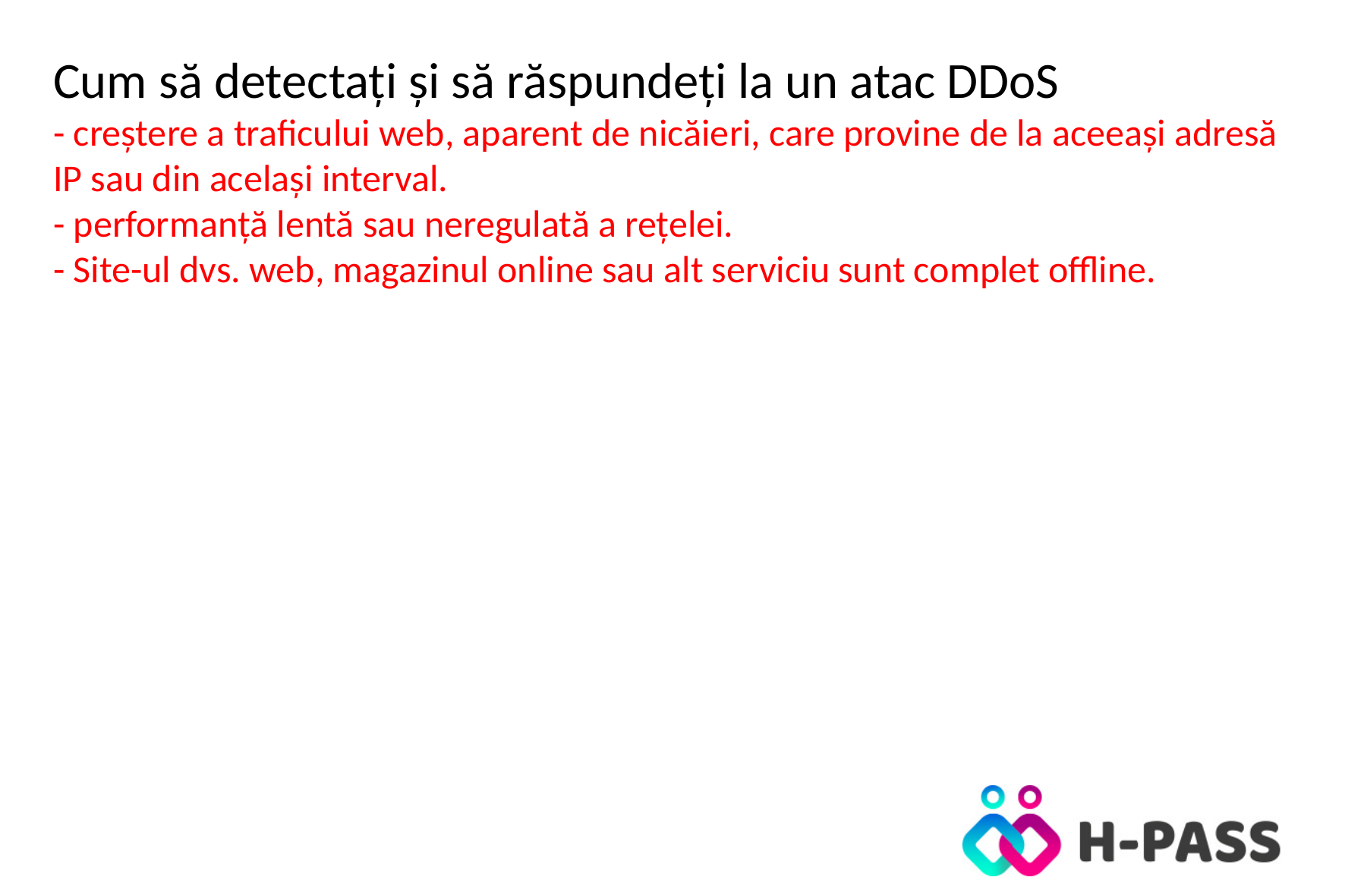

Cum să detectați și să răspundeți la un atac DDoS
- creștere a traficului web, aparent de nicăieri, care provine de la aceeași adresă IP sau din același interval.
- performanță lentă sau neregulată a rețelei.
- Site-ul dvs. web, magazinul online sau alt serviciu sunt complet offline.